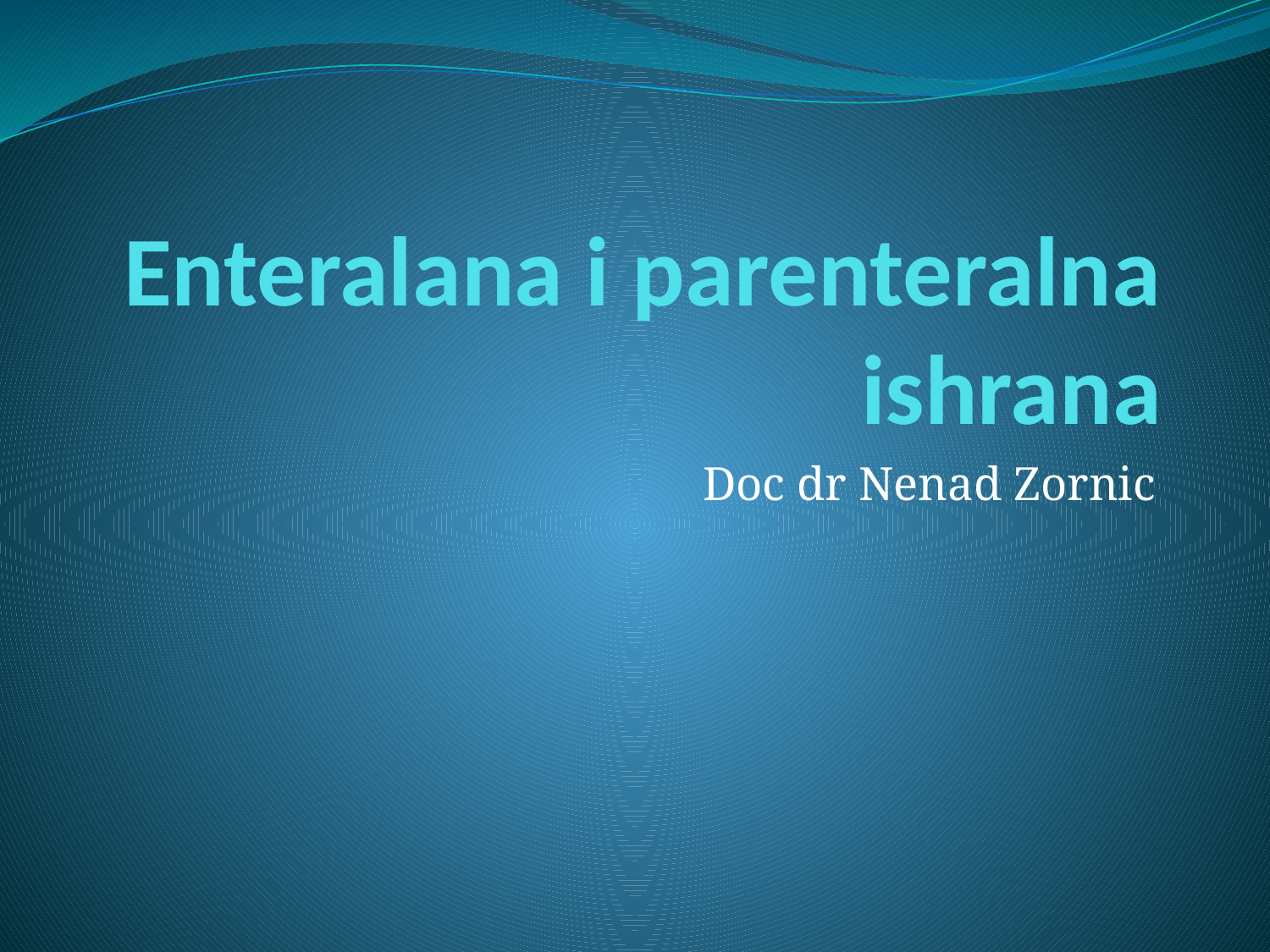

# Enteralana i parenteralna ishrana
Doc dr Nenad Zornic